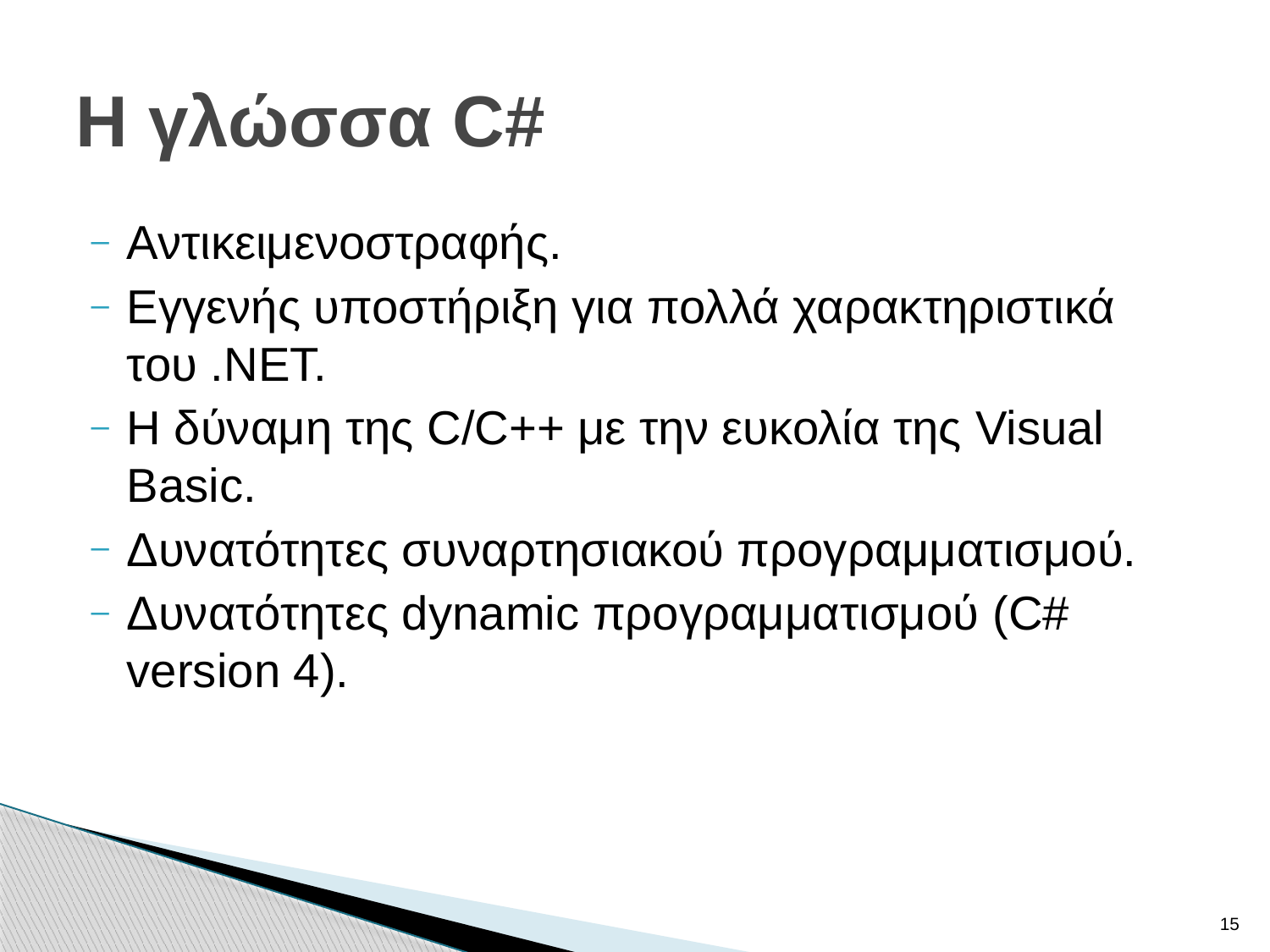

# Η γλώσσα C#
Αντικειμενοστραφής.
Εγγενής υποστήριξη για πολλά χαρακτηριστικά του .NET.
Η δύναμη της C/C++ με την ευκολία της Visual Basic.
Δυνατότητες συναρτησιακού προγραμματισμού.
Δυνατότητες dynamic προγραμματισμού (C# version 4).
15